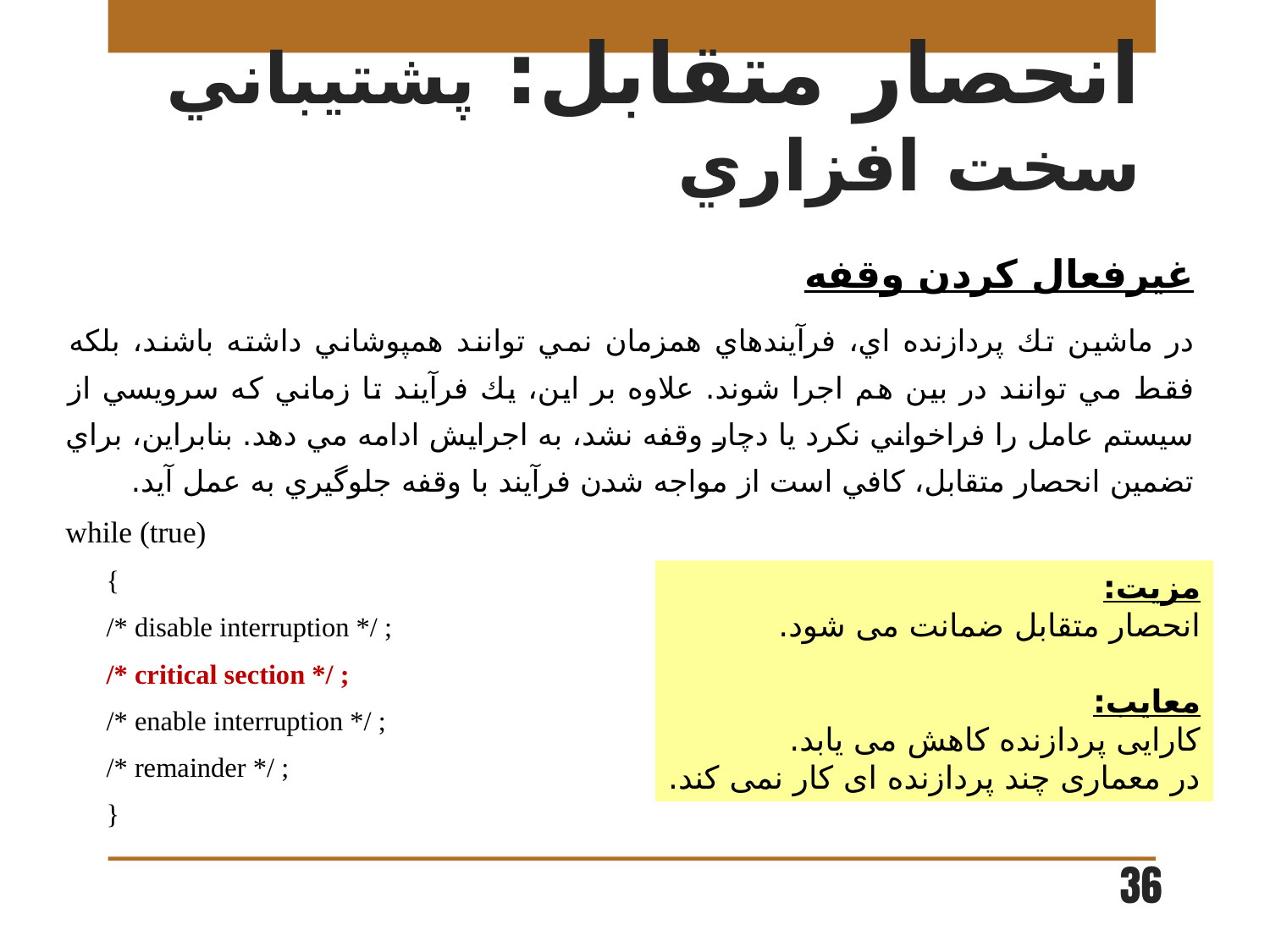

# انحصار متقابل: پشتيباني سخت افزاري
غيرفعال كردن وقفه
در ماشين تك پردازنده اي، فرآيندهاي همزمان نمي توانند همپوشاني داشته باشند، بلكه فقط مي توانند در بين هم اجرا شوند. علاوه بر اين، يك فرآيند تا زماني كه سرويسي از سيستم عامل را فراخواني نكرد يا دچار وقفه نشد، به اجرايش ادامه مي دهد. بنابراين، براي تضمين انحصار متقابل، كافي است از مواجه شدن فرآيند با وقفه جلوگيري به عمل آيد.
while (true)
{
/* disable interruption */ ;
/* critical section */ ;
/* enable interruption */ ;
/* remainder */ ;
}
مزیت:
انحصار متقابل ضمانت می شود.

معایب:
کارایی پردازنده کاهش می یابد.
در معماری چند پردازنده ای کار نمی کند.
36